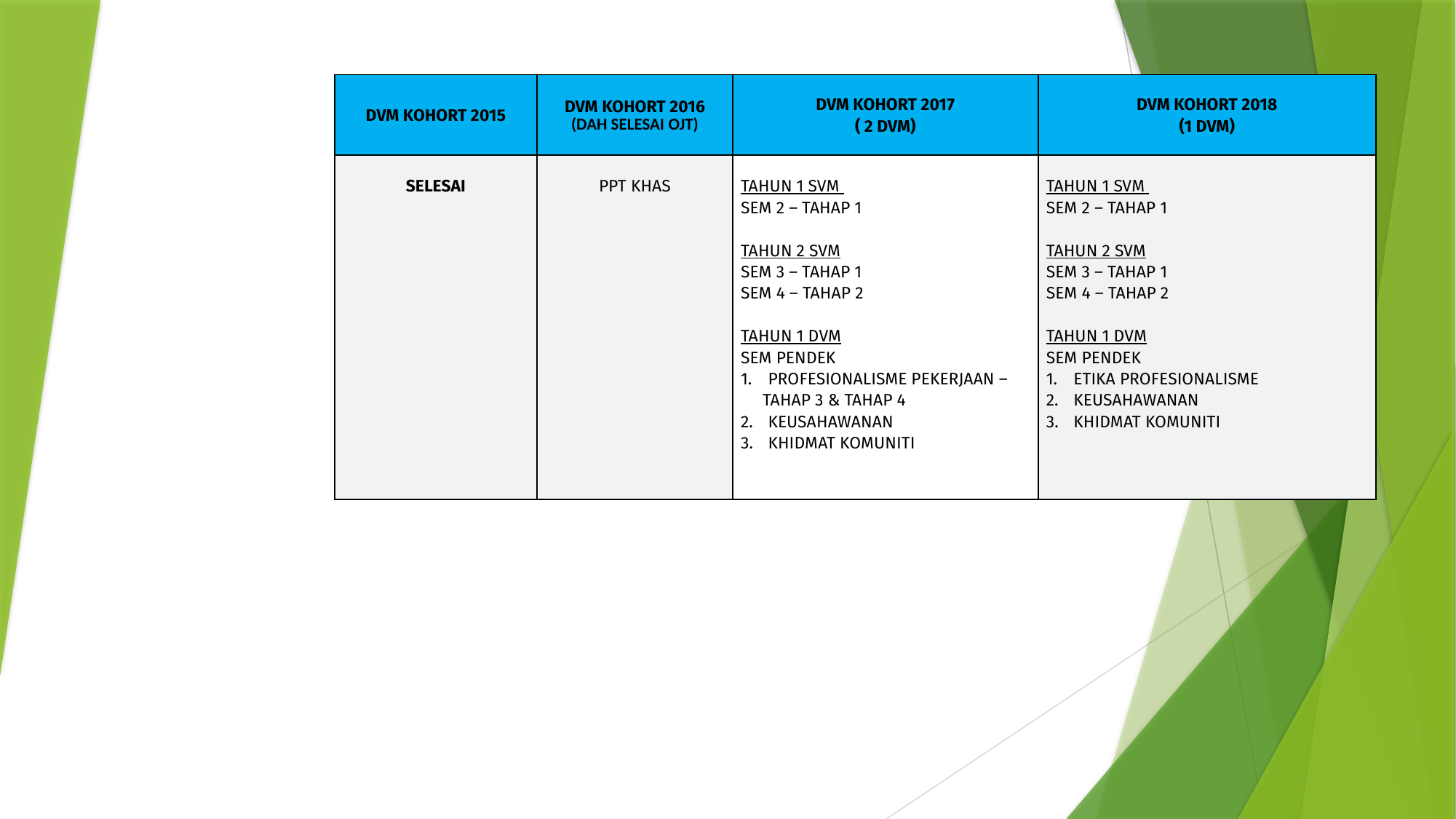

| DVM KOHORT 2015 | DVM KOHORT 2016 (DAH SELESAI OJT) | DVM KOHORT 2017 ( 2 DVM) | DVM KOHORT 2018 (1 DVM) |
| --- | --- | --- | --- |
| SELESAI | PPT KHAS | TAHUN 1 SVM SEM 2 – TAHAP 1   TAHUN 2 SVM SEM 3 – TAHAP 1 SEM 4 – TAHAP 2   TAHUN 1 DVM SEM PENDEK PROFESIONALISME PEKERJAAN – TAHAP 3 & TAHAP 4 KEUSAHAWANAN KHIDMAT KOMUNITI | TAHUN 1 SVM SEM 2 – TAHAP 1   TAHUN 2 SVM SEM 3 – TAHAP 1 SEM 4 – TAHAP 2   TAHUN 1 DVM SEM PENDEK ETIKA PROFESIONALISME KEUSAHAWANAN KHIDMAT KOMUNITI |